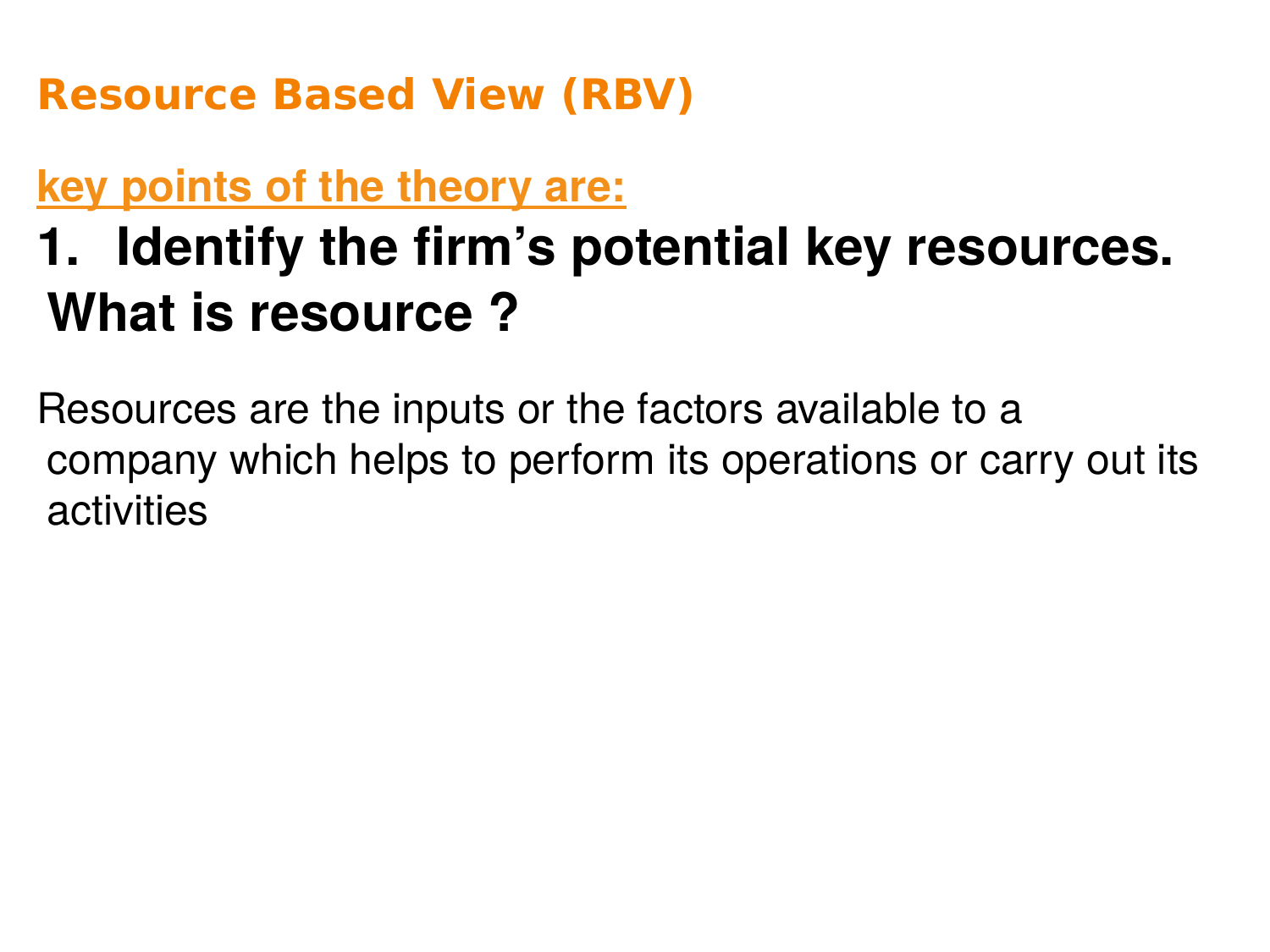

Resource Based View (RBV)
key points of the theory are:
Identify the firm’s potential key resources.
	What is resource ?

Resources are the inputs or the factors available to a company which helps to perform its operations or carry out its activities